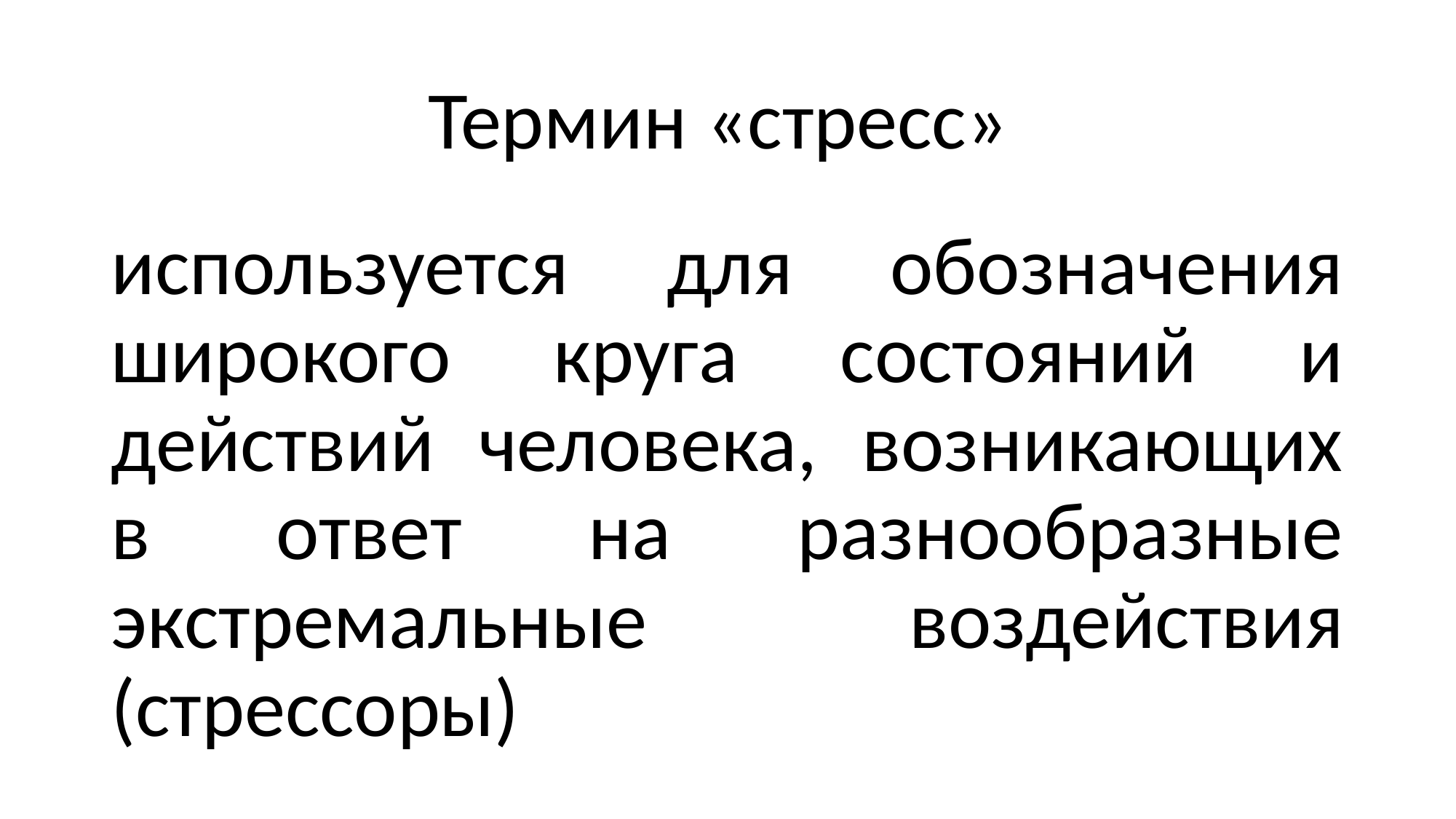

# Термин «стресс»
используется для обозначения широкого круга состояний и действий человека, возникающих в ответ на разнообразные экстремальные воздействия (стрессоры)